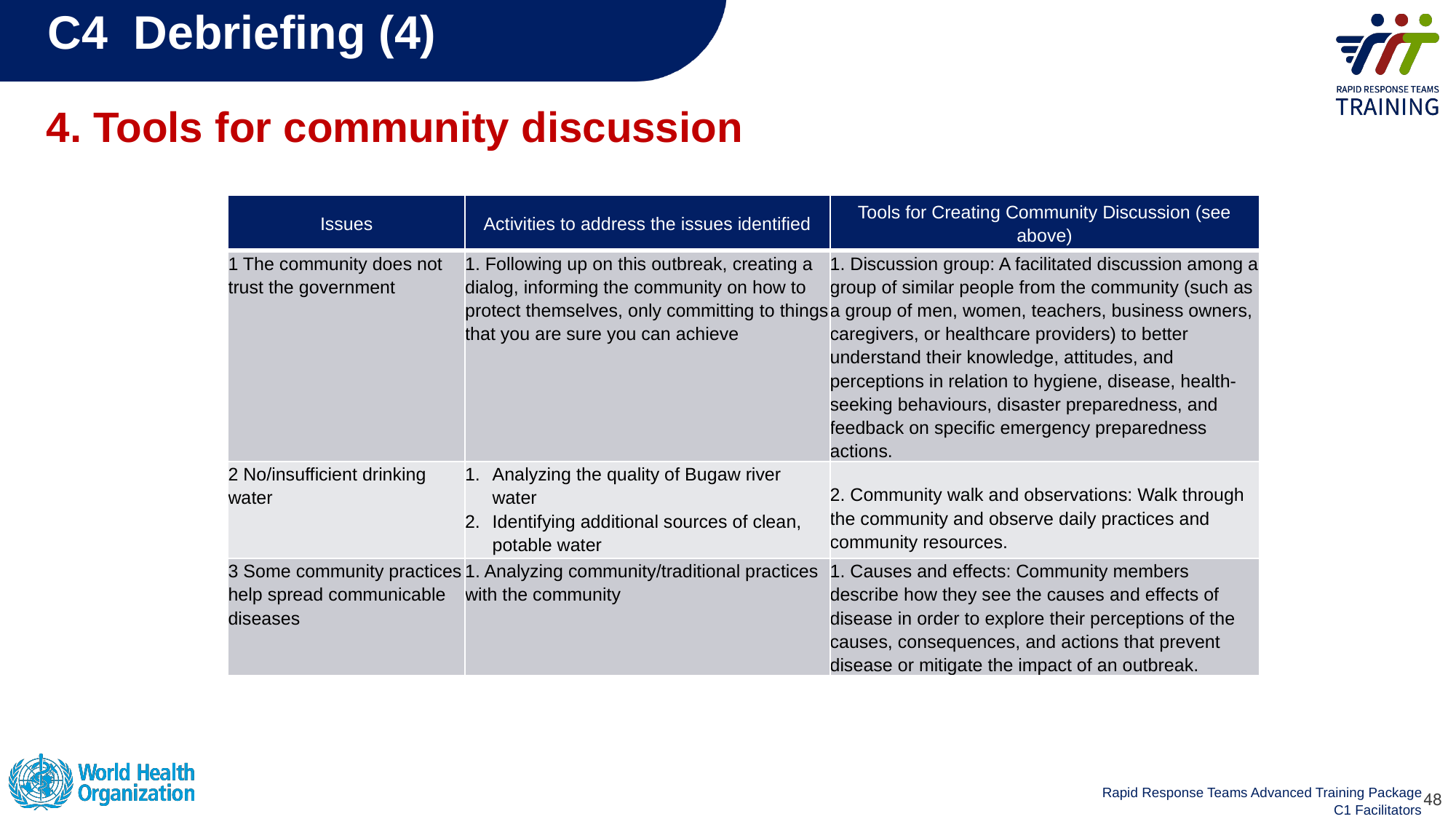

C4  Debriefing (4)
4. Tools for community discussion
| Issues | Activities to address the issues identified | Tools for Creating Community Discussion (see above) |
| --- | --- | --- |
| 1 The community does not trust the government | 1. Following up on this outbreak, creating a dialog, informing the community on how to protect themselves, only committing to things that you are sure you can achieve | 1. Discussion group: A facilitated discussion among a group of similar people from the community (such as a group of men, women, teachers, business owners, caregivers, or healthcare providers) to better understand their knowledge, attitudes, and perceptions in relation to hygiene, disease, health-seeking behaviours, disaster preparedness, and feedback on specific emergency preparedness actions. |
| 2 No/insufficient drinking water | Analyzing the quality of Bugaw river water Identifying additional sources of clean, potable water | 2. Community walk and observations: Walk through the community and observe daily practices and community resources. |
| 3 Some community practices help spread communicable diseases | 1. Analyzing community/traditional practices with the community | 1. Causes and effects: Community members describe how they see the causes and effects of disease in order to explore their perceptions of the causes, consequences, and actions that prevent disease or mitigate the impact of an outbreak. |